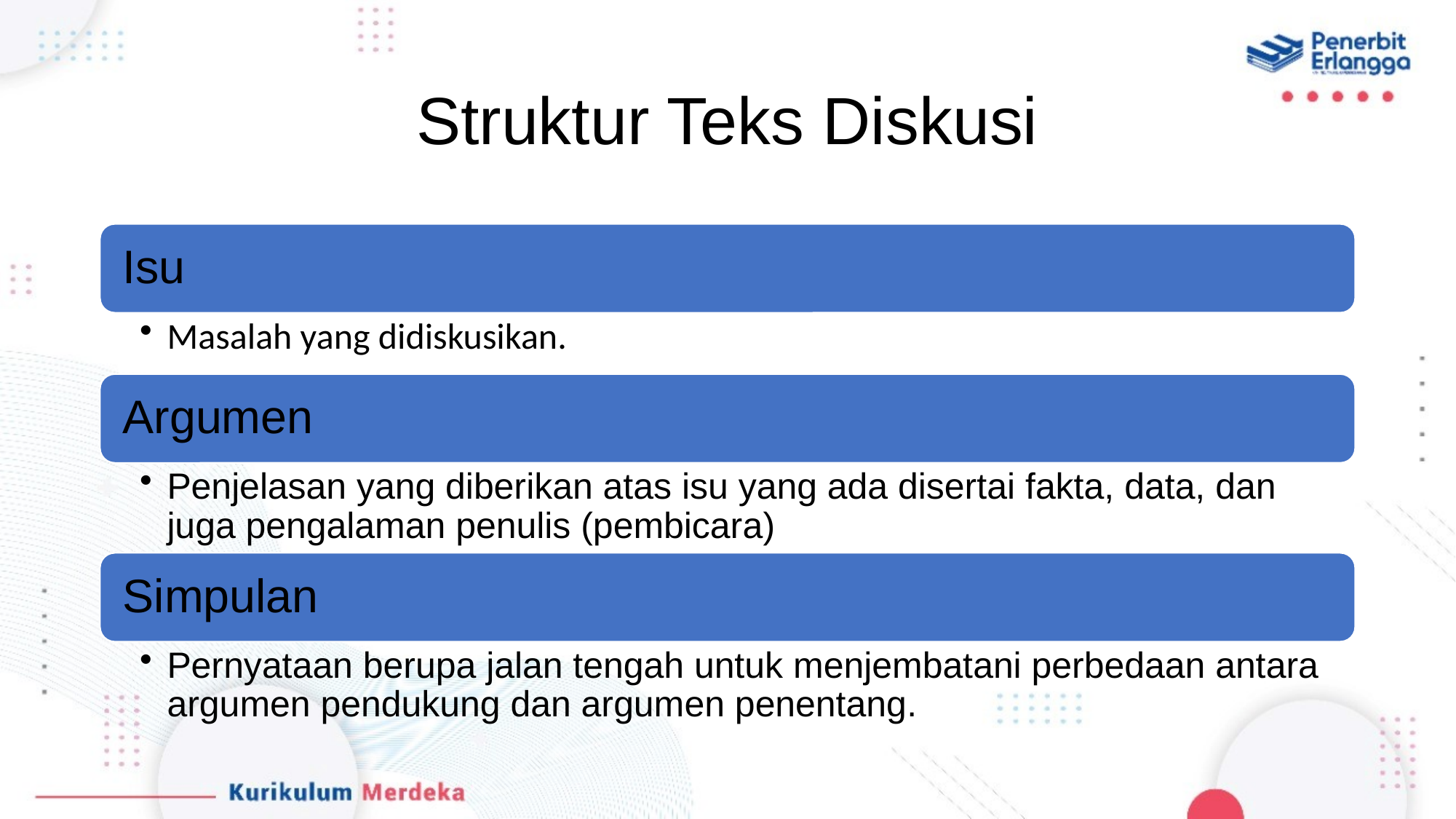

# Struktur Teks Diskusi
Isu
Masalah yang didiskusikan.
Argumen
Penjelasan yang diberikan atas isu yang ada disertai fakta, data, dan juga pengalaman penulis (pembicara)
Simpulan
Pernyataan berupa jalan tengah untuk menjembatani perbedaan antara argumen pendukung dan argumen penentang.